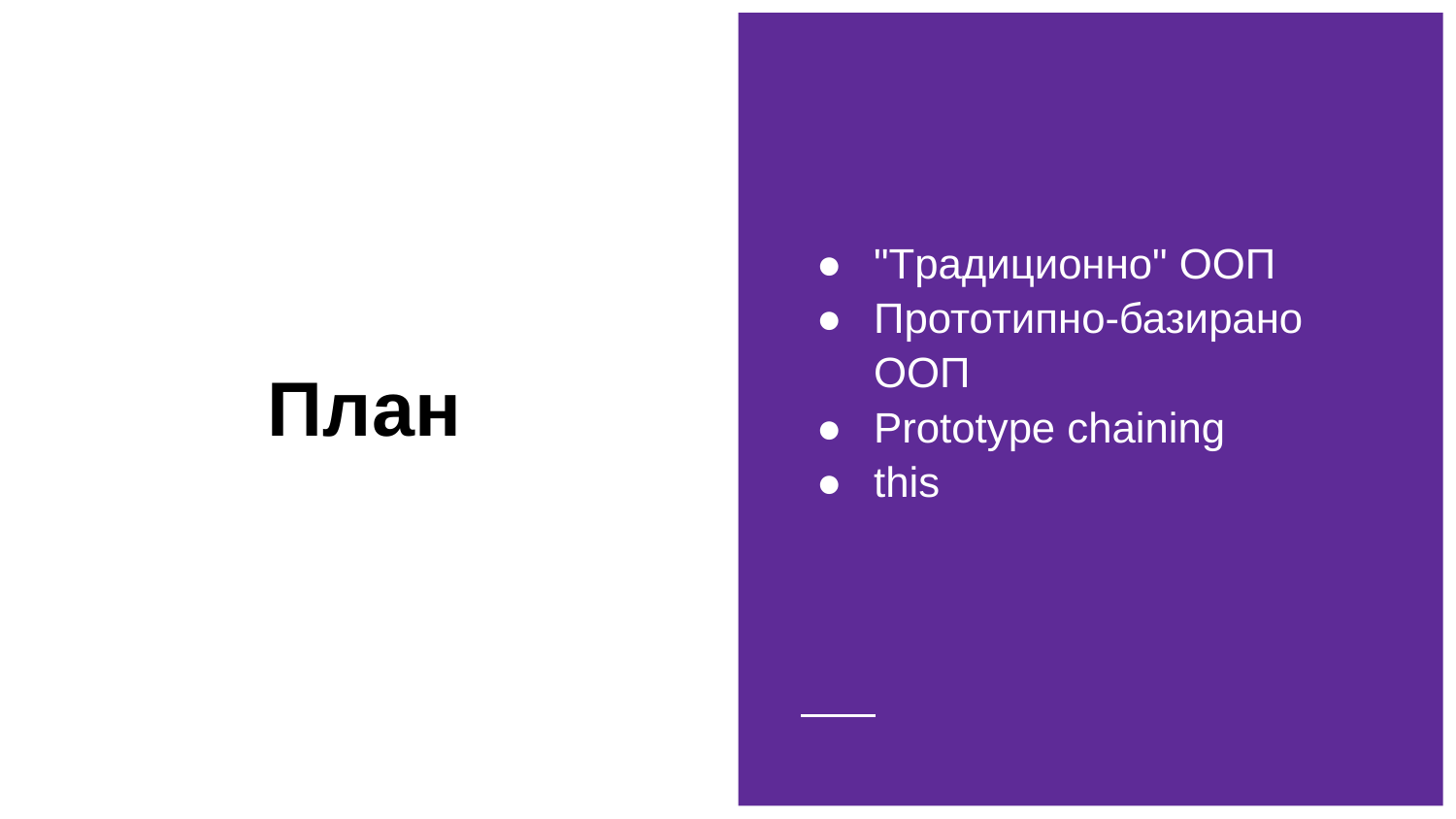

"Tрадиционно" ООП
Прототипно-базирано ООП
Prototype chaining
this

# План